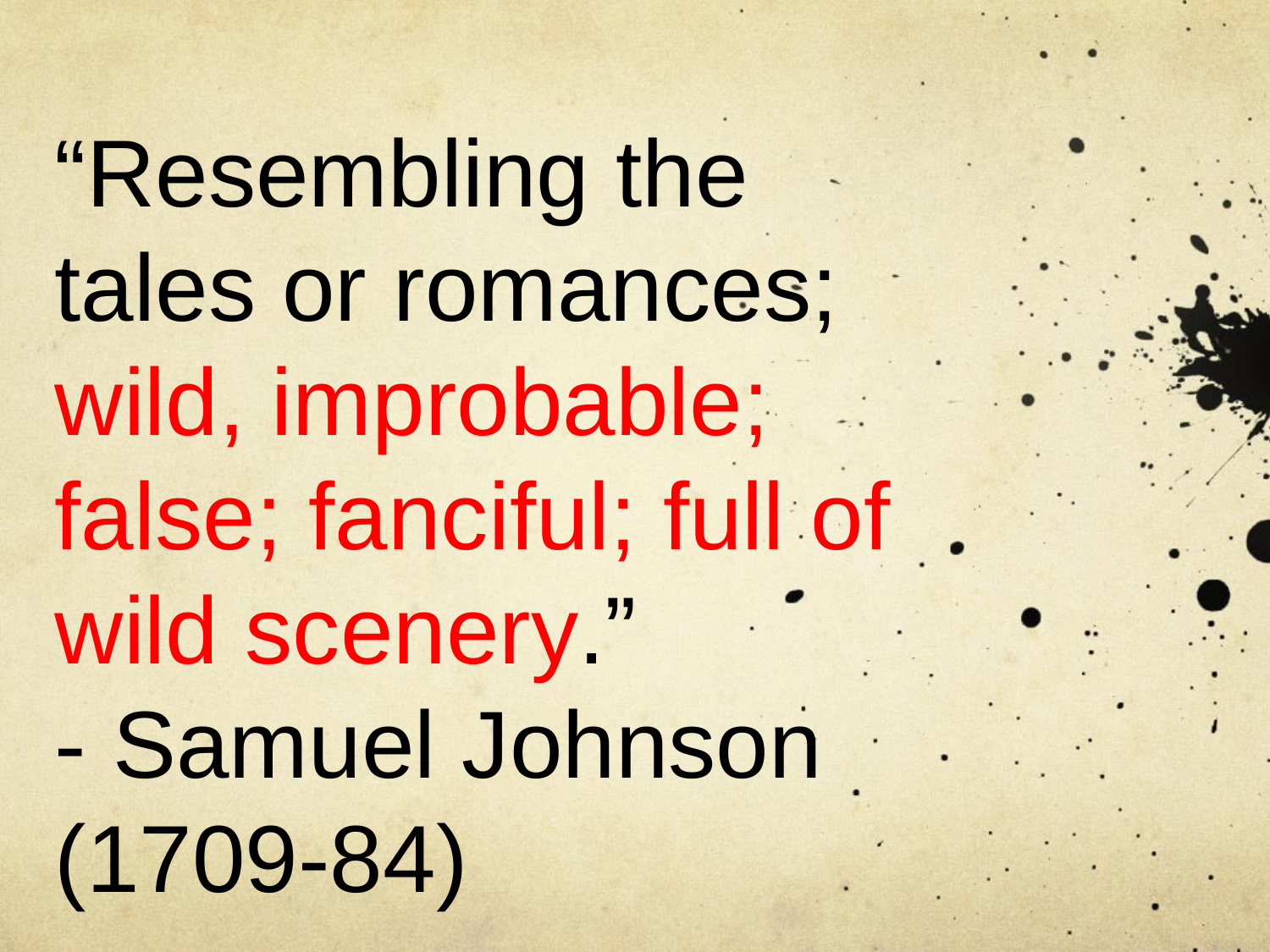

“Resembling the tales or romances; wild, improbable; false; fanciful; full of wild scenery.”
- Samuel Johnson (1709-84)